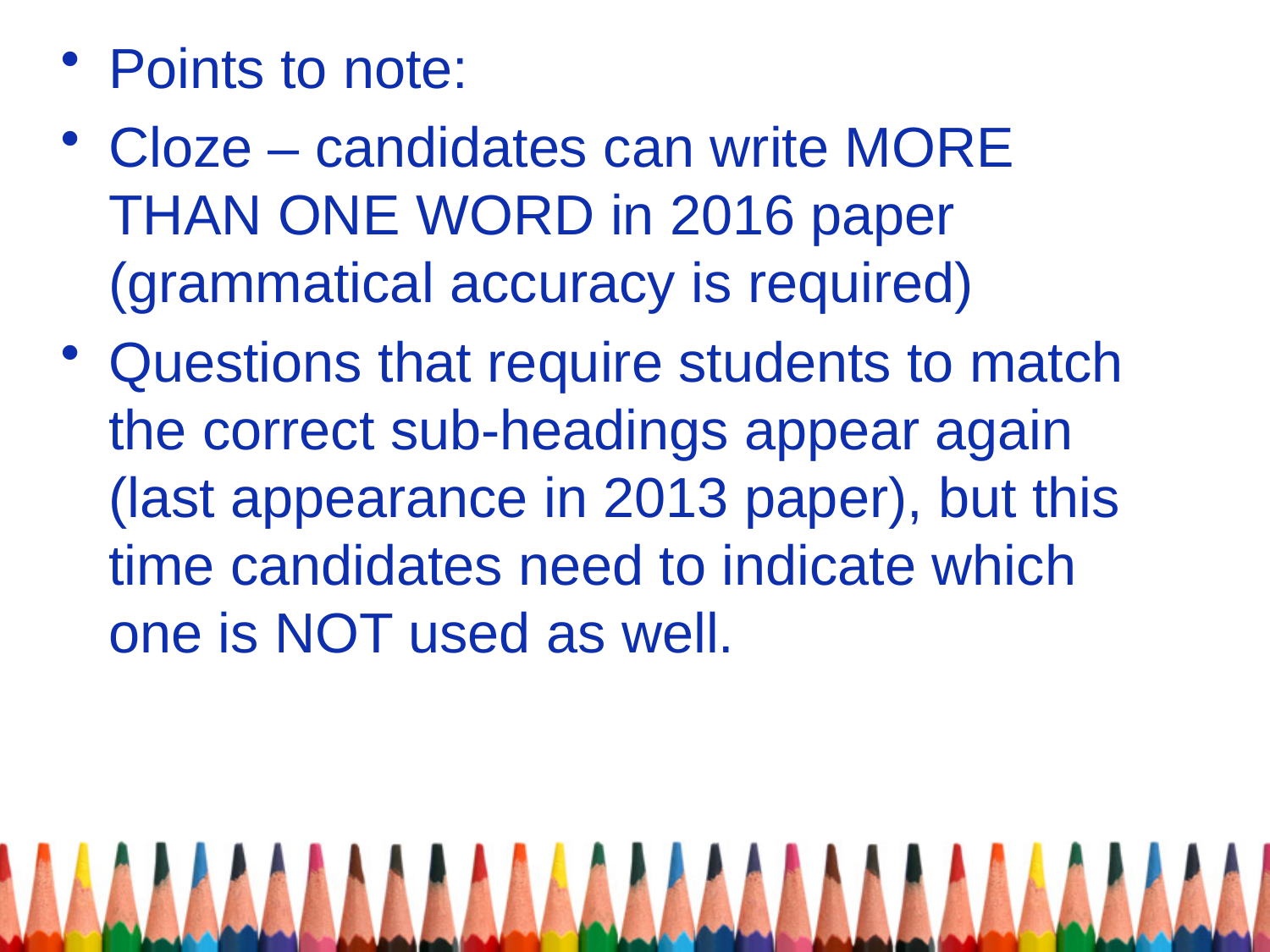

Points to note:
Cloze – candidates can write MORE THAN ONE WORD in 2016 paper (grammatical accuracy is required)
Questions that require students to match the correct sub-headings appear again (last appearance in 2013 paper), but this time candidates need to indicate which one is NOT used as well.